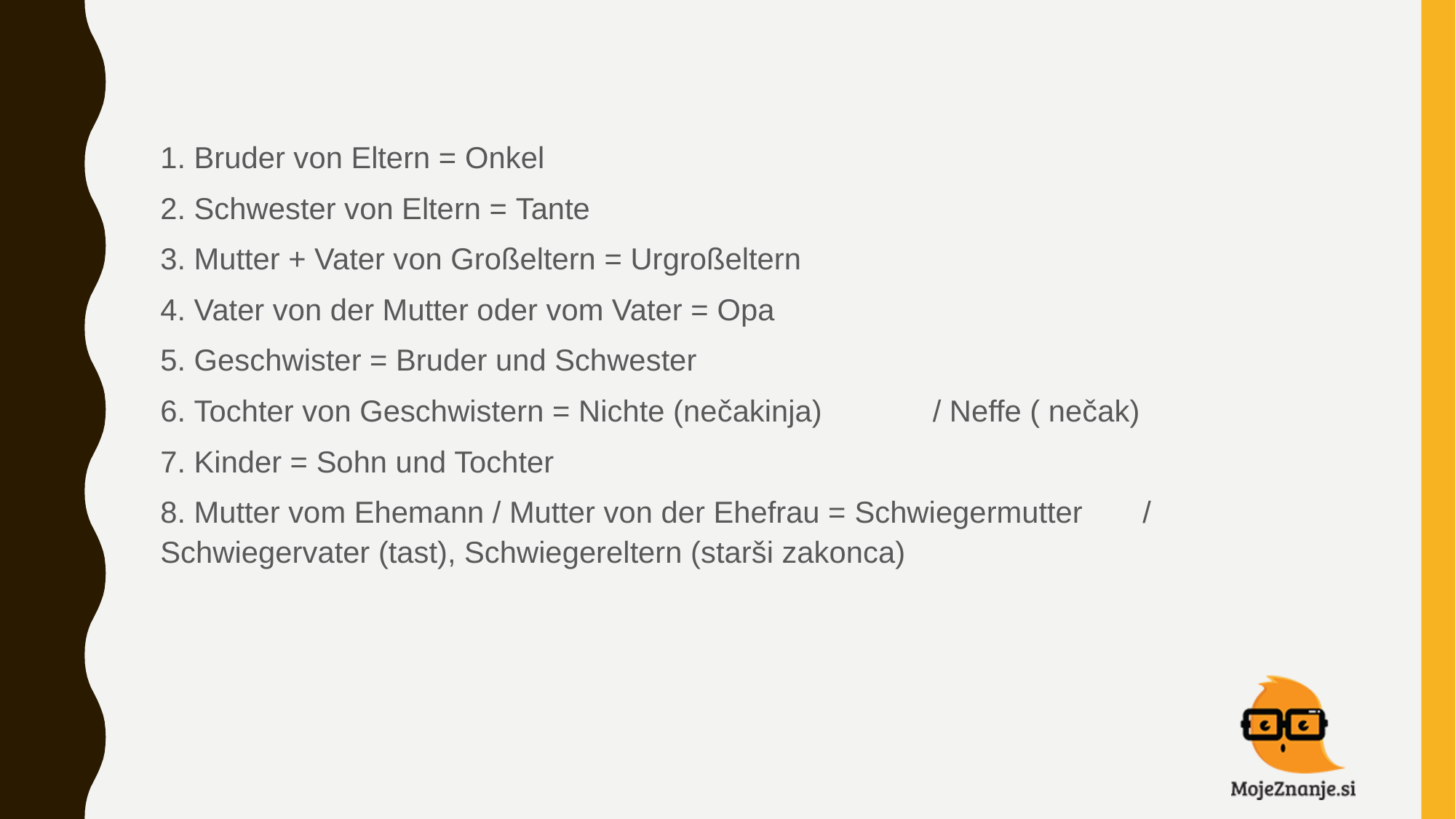

1. Bruder von Eltern = Onkel
2. Schwester von Eltern = Tante
3. Mutter + Vater von Großeltern = Urgroßeltern
4. Vater von der Mutter oder vom Vater = Opa
5. Geschwister = Bruder und Schwester
6. Tochter von Geschwistern = Nichte (nečakinja)	 / Neffe ( nečak)
7. Kinder = Sohn und Tochter
8. Mutter vom Ehemann / Mutter von der Ehefrau = Schwiegermutter 	/ Schwiegervater (tast), Schwiegereltern (starši zakonca)